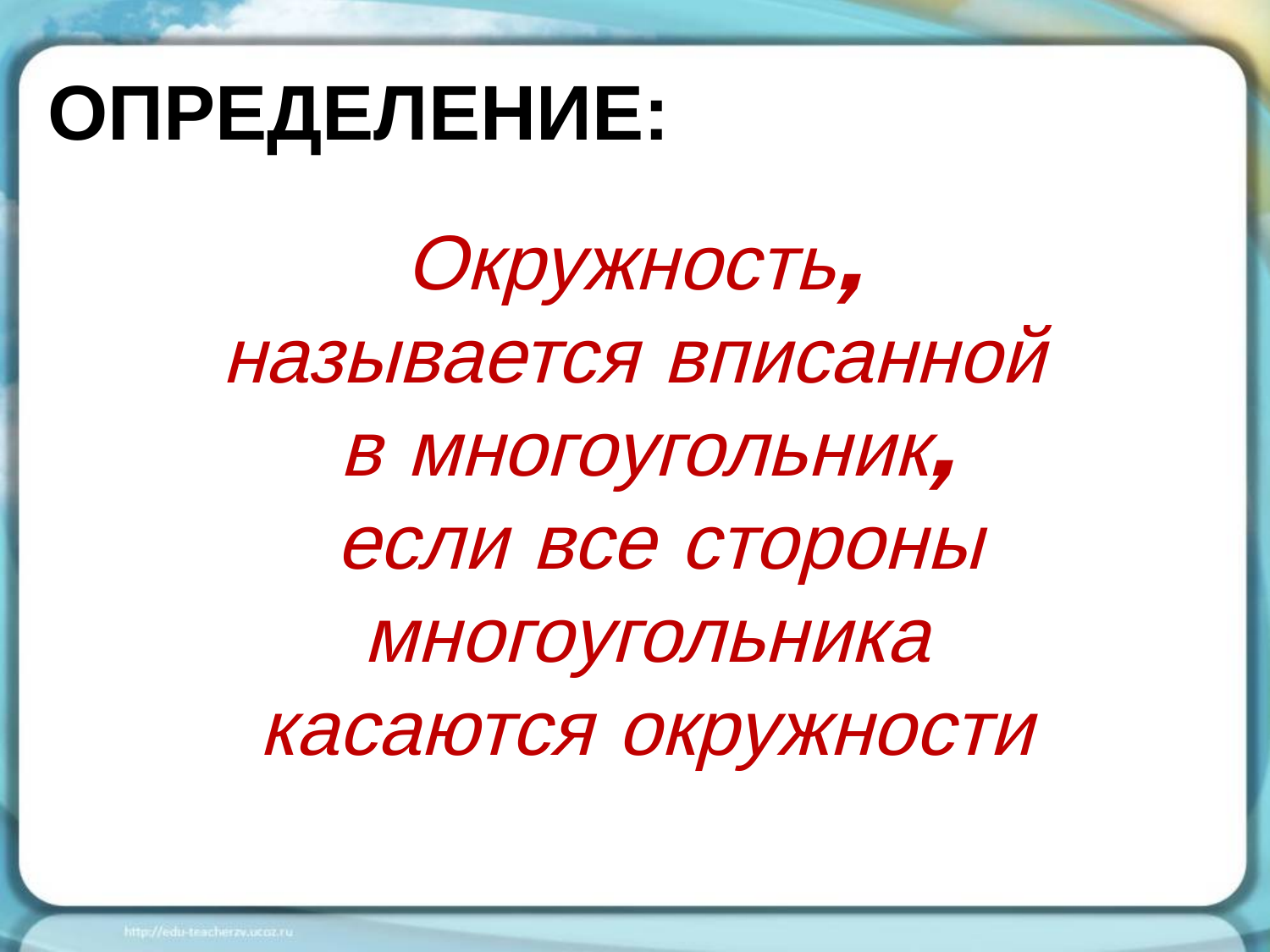

ОПРЕДЕЛЕНИЕ:
Окружность,
называется вписанной
в многоугольник,
 если все стороны
многоугольника
касаются окружности